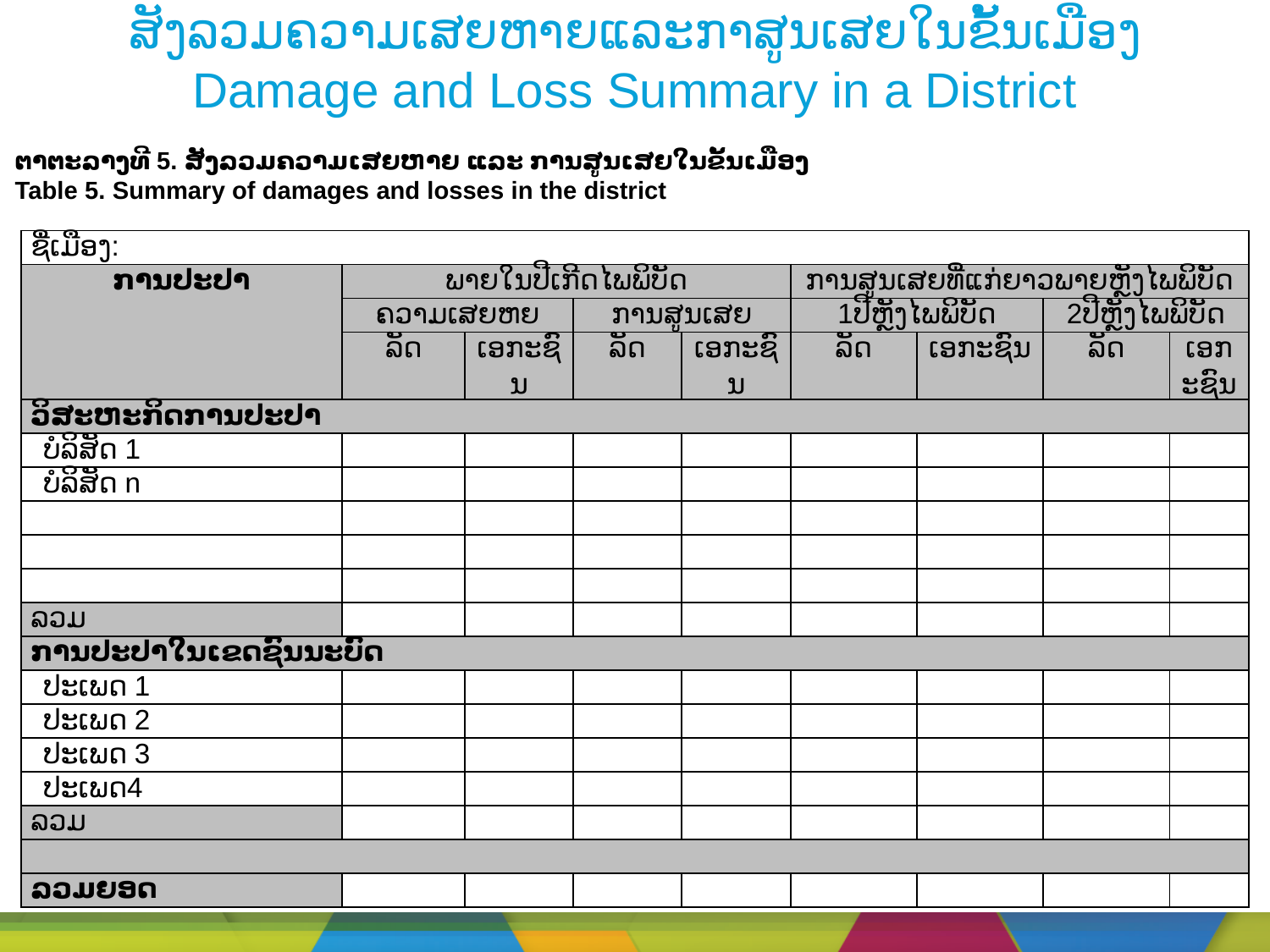

# ສັງລວມຄວາມເສຍຫາຍແລະກາສູນເສຍໃນຂັ້ນເມືອງ Damage and Loss Summary in a District
ຕາຕະລາງທີ 5. ສັງລວມຄວາມເສຍຫາຍ ແລະ ການສູນເສຍໃນຂັ້ນເມືອງ
Table 5. Summary of damages and losses in the district
| ຊື່ເມືອງ: |  |  |  |  |  |  |  |  |
| --- | --- | --- | --- | --- | --- | --- | --- | --- |
| ການປະປາ | ພາຍໃນປີເກີດໄພພິບັດ |  |  |  | ການສູນເສຍທີ່ແກ່ຍາວພາຍຫຼັງໄພພິບັດ |  |  |  |
|  | ຄວາມເສຍຫຍ |  | ການສູນເສຍ |  | 1ປີຫຼັງໄພພິບັດ |  | 2ປີຫຼັງໄພພິບັດ |  |
|  | ລັດ | ເອກະຊົນ | ລັດ | ເອກະຊົນ | ລັດ | ເອກະຊົນ | ລັດ | ເອກະຊົນ |
| ວິສະຫະກິດການປະປາ |  |  |  |  |  |  |  |  |
| ບໍລິສັດ 1 |  |  |  |  |  |  |  |  |
| ບໍລິສັດ n |  |  |  |  |  |  |  |  |
|  |  |  |  |  |  |  |  |  |
|  |  |  |  |  |  |  |  |  |
|  |  |  |  |  |  |  |  |  |
| ລວມ |  |  |  |  |  |  |  |  |
| ການປະປາໃນເຂດຊົນນະບົດ |  |  |  |  |  |  |  |  |
| ປະເພດ 1 |  |  |  |  |  |  |  |  |
| ປະເພດ 2 |  |  |  |  |  |  |  |  |
| ປະເພດ 3 |  |  |  |  |  |  |  |  |
| ປະເພດ4 |  |  |  |  |  |  |  |  |
| ລວມ |  |  |  |  |  |  |  |  |
|  |  |  |  |  |  |  |  |  |
| ລວມຍອດ |  |  |  |  |  |  |  |  |